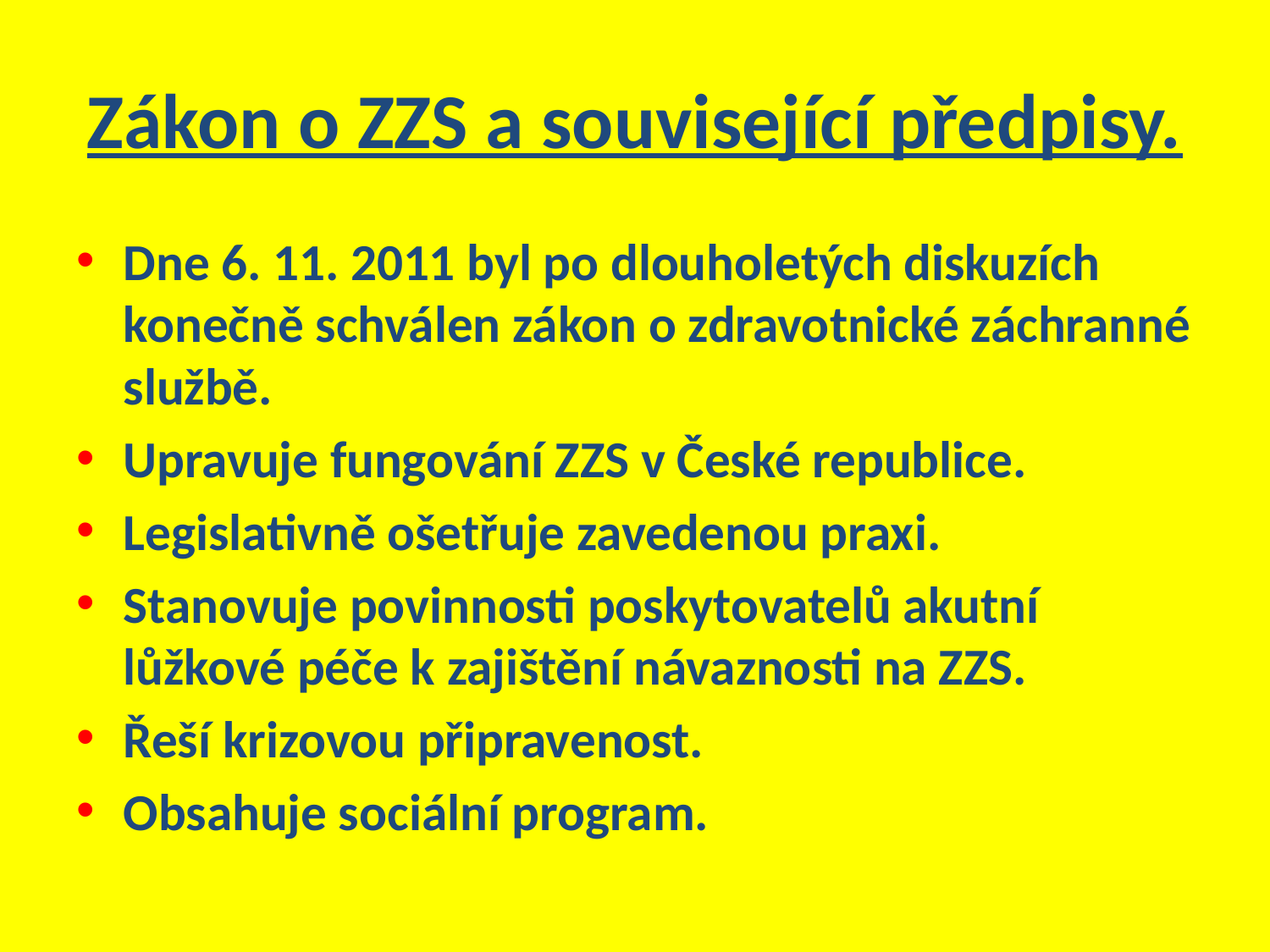

# Zákon o ZZS a související předpisy.
Dne 6. 11. 2011 byl po dlouholetých diskuzích konečně schválen zákon o zdravotnické záchranné službě.
Upravuje fungování ZZS v České republice.
Legislativně ošetřuje zavedenou praxi.
Stanovuje povinnosti poskytovatelů akutní lůžkové péče k zajištění návaznosti na ZZS.
Řeší krizovou připravenost.
Obsahuje sociální program.